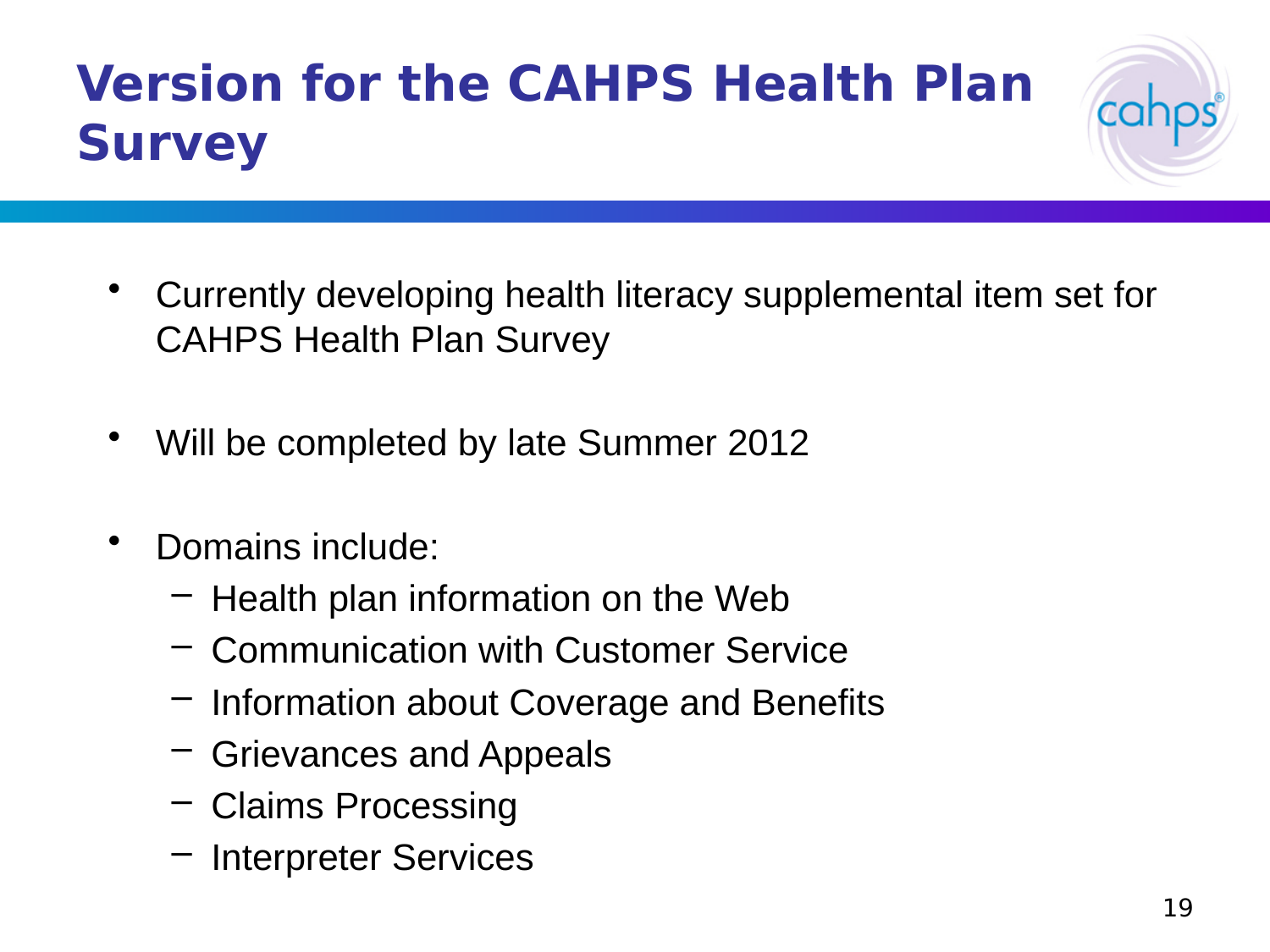

# Version for the CAHPS Health Plan Survey
Currently developing health literacy supplemental item set for CAHPS Health Plan Survey

Will be completed by late Summer 2012

Domains include:
Health plan information on the Web
Communication with Customer Service
Information about Coverage and Benefits
Grievances and Appeals
Claims Processing
Interpreter Services

19